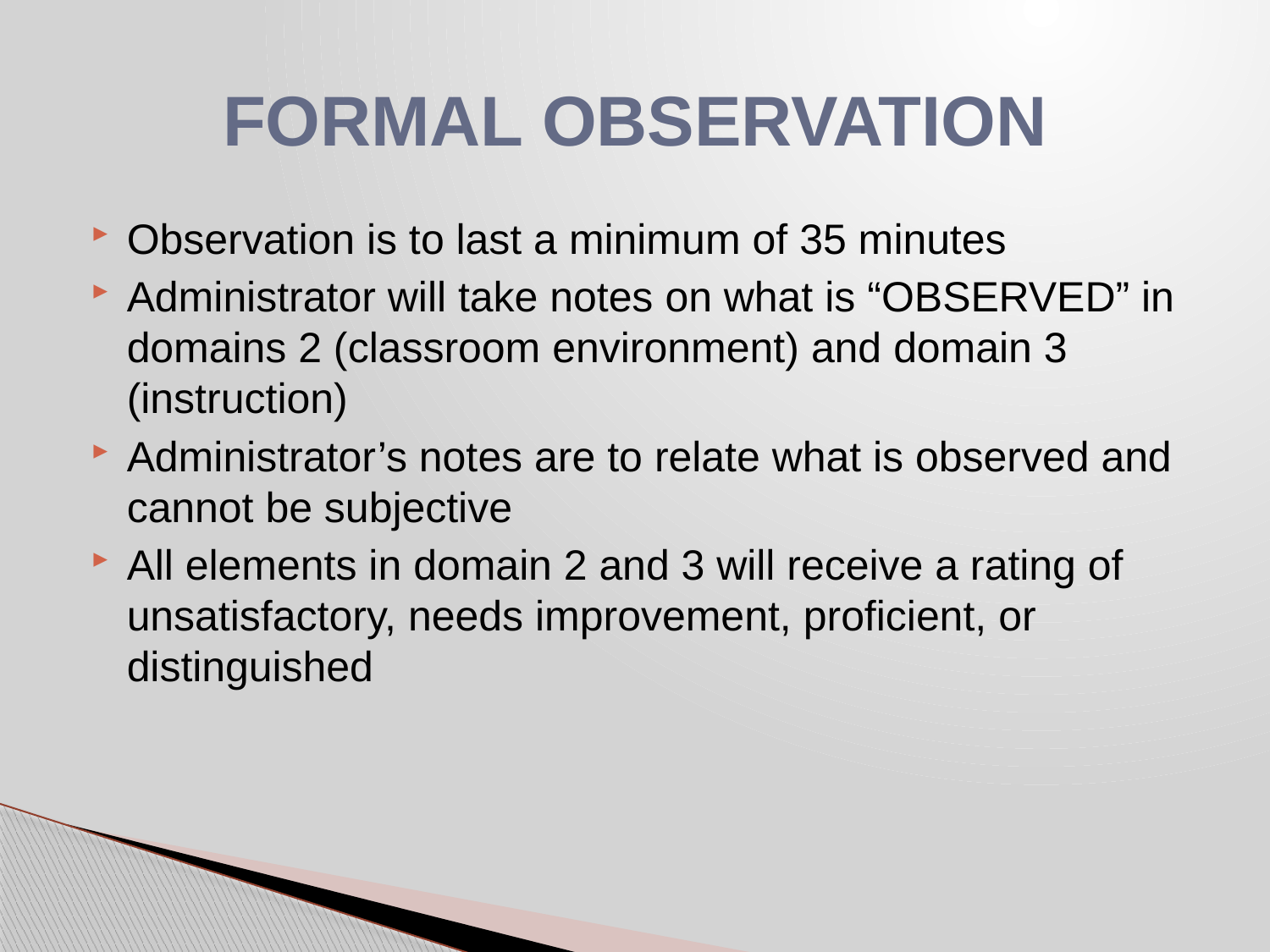

# FORMAL OBSERVATION
Observation is to last a minimum of 35 minutes
Administrator will take notes on what is “OBSERVED” in domains 2 (classroom environment) and domain 3 (instruction)
Administrator’s notes are to relate what is observed and cannot be subjective
All elements in domain 2 and 3 will receive a rating of unsatisfactory, needs improvement, proficient, or distinguished